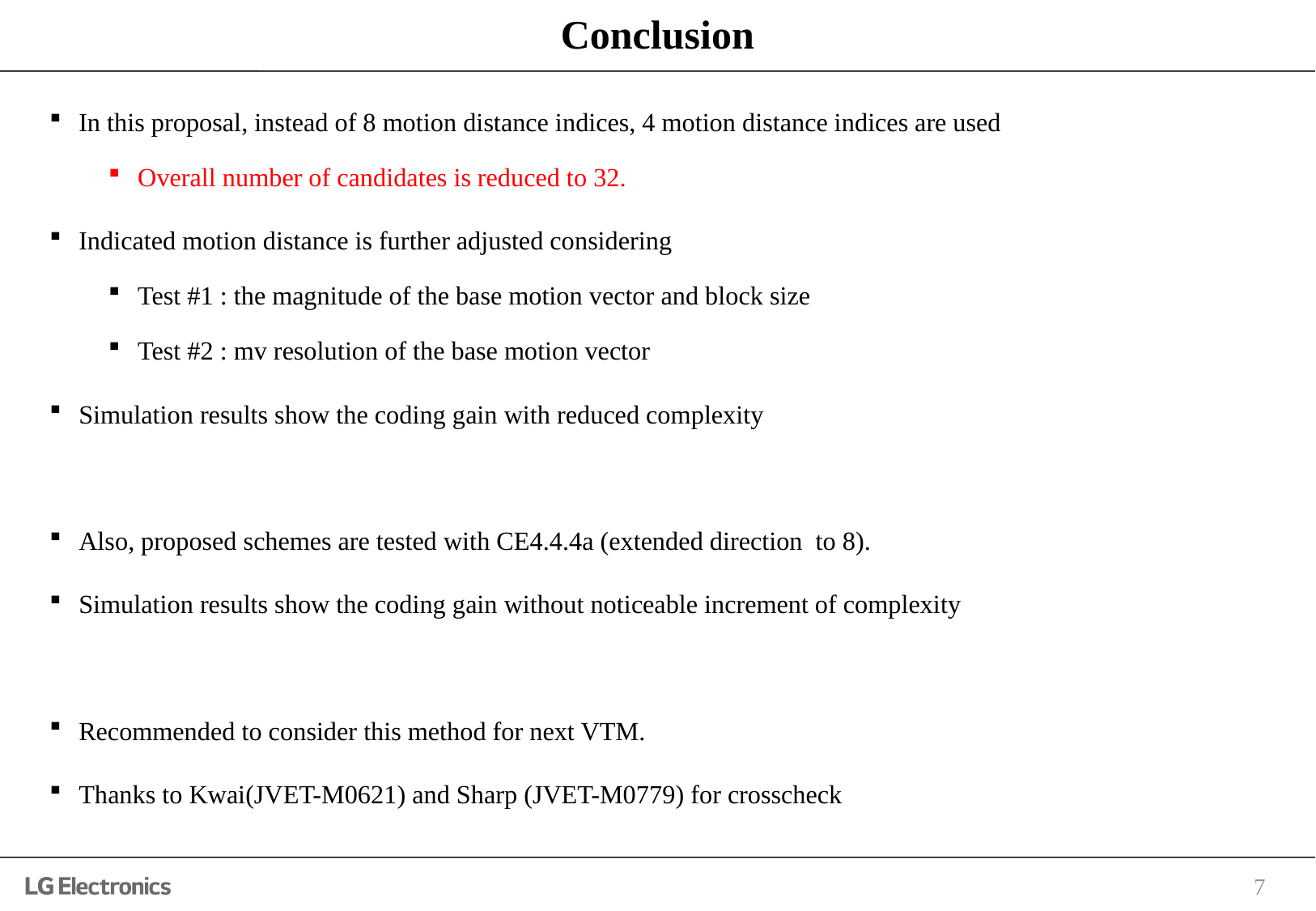

# Conclusion
In this proposal, instead of 8 motion distance indices, 4 motion distance indices are used
Overall number of candidates is reduced to 32.
Indicated motion distance is further adjusted considering
Test #1 : the magnitude of the base motion vector and block size
Test #2 : mv resolution of the base motion vector
Simulation results show the coding gain with reduced complexity

Also, proposed schemes are tested with CE4.4.4a (extended direction  to 8).
Simulation results show the coding gain without noticeable increment of complexity

Recommended to consider this method for next VTM.
Thanks to Kwai(JVET-M0621) and Sharp (JVET-M0779) for crosscheck

7